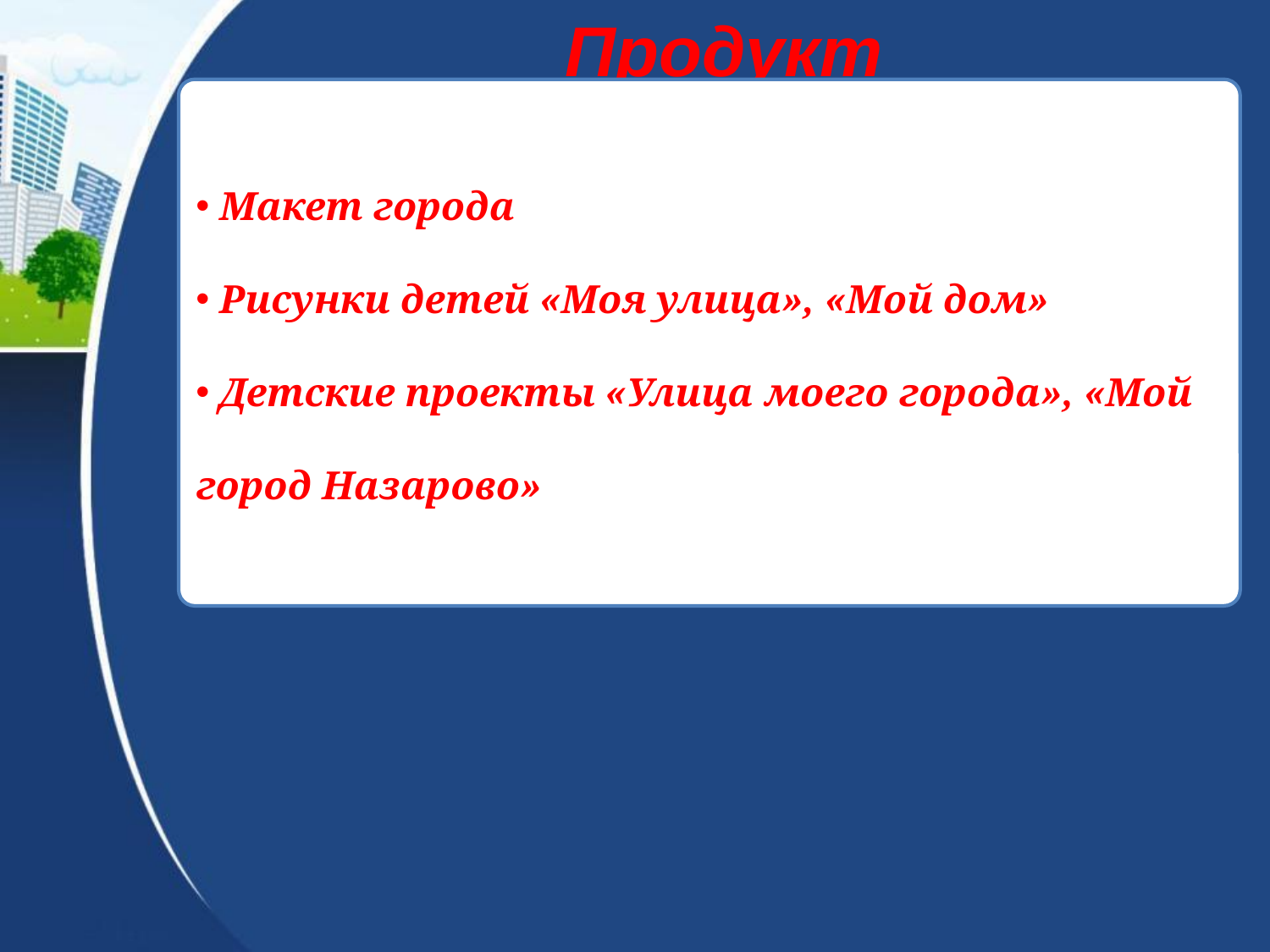

Продукт

 Макет города
 Рисунки детей «Моя улица», «Мой дом»
 Детские проекты «Улица моего города», «Мой город Назарово»